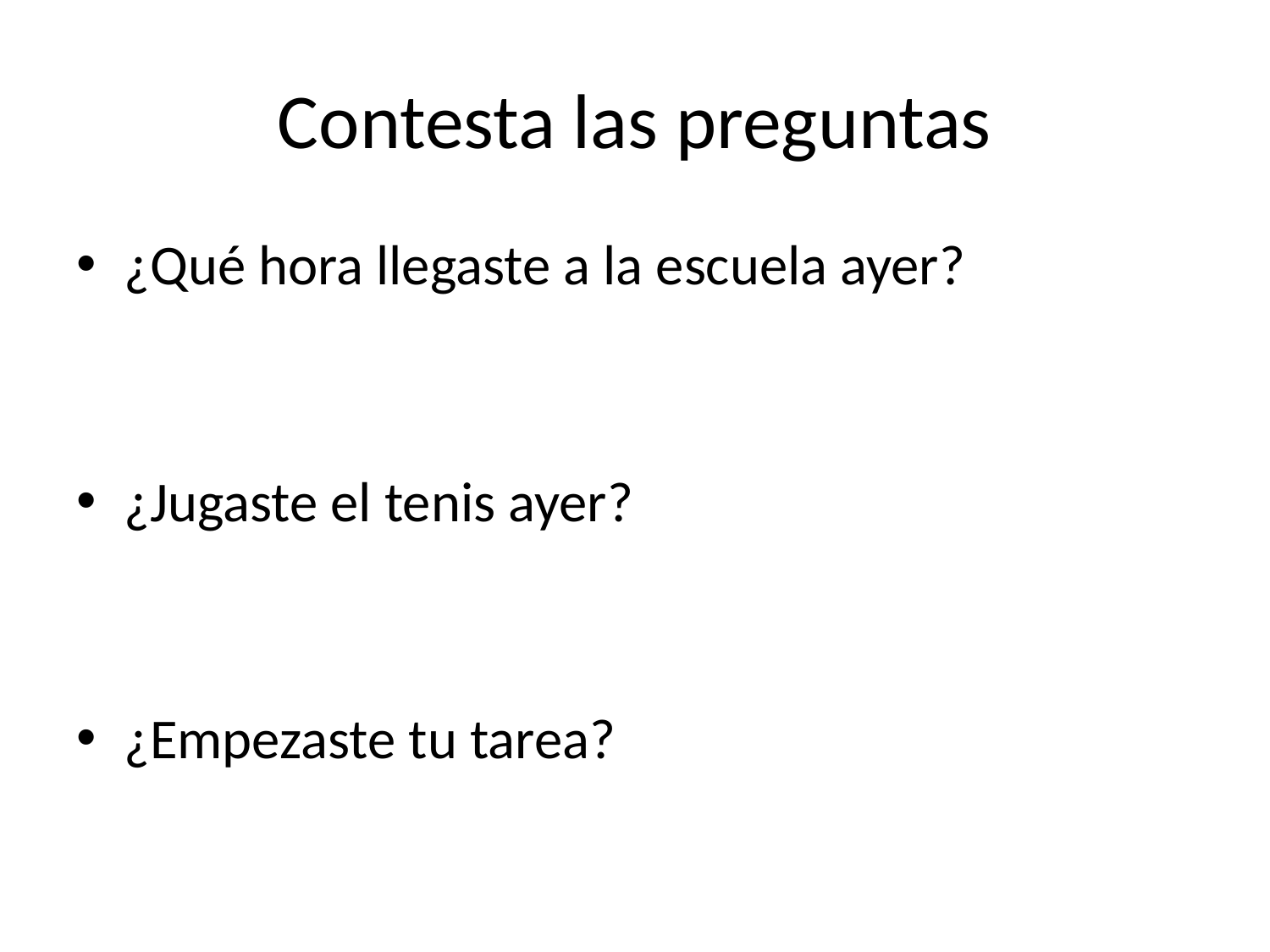

# Contesta las preguntas
¿Qué hora llegaste a la escuela ayer?

¿Jugaste el tenis ayer?

¿Empezaste tu tarea?